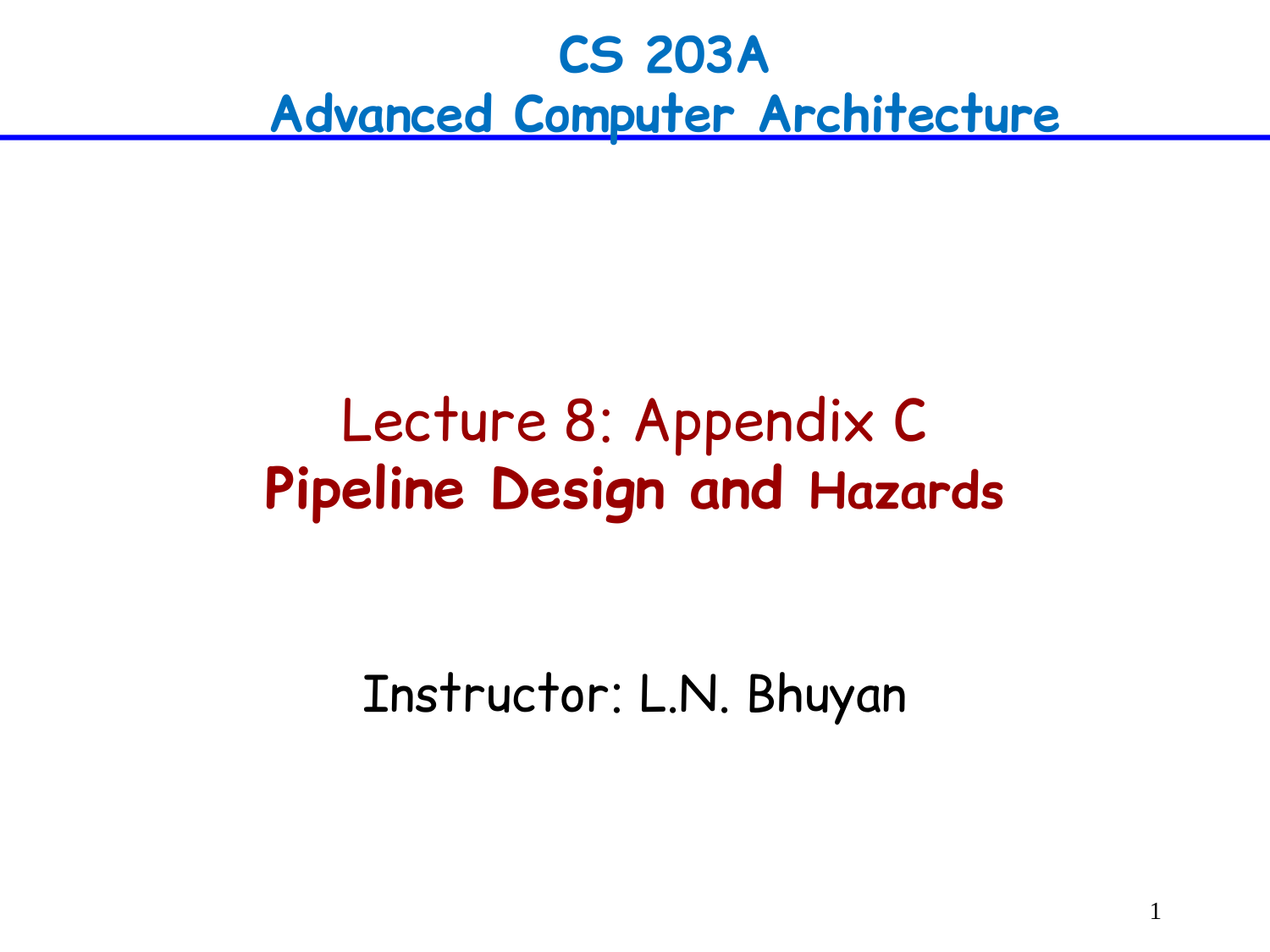

CS 203A
Advanced Computer Architecture
# Lecture 8: Appendix C Pipeline Design and Hazards
Instructor: L.N. Bhuyan
1